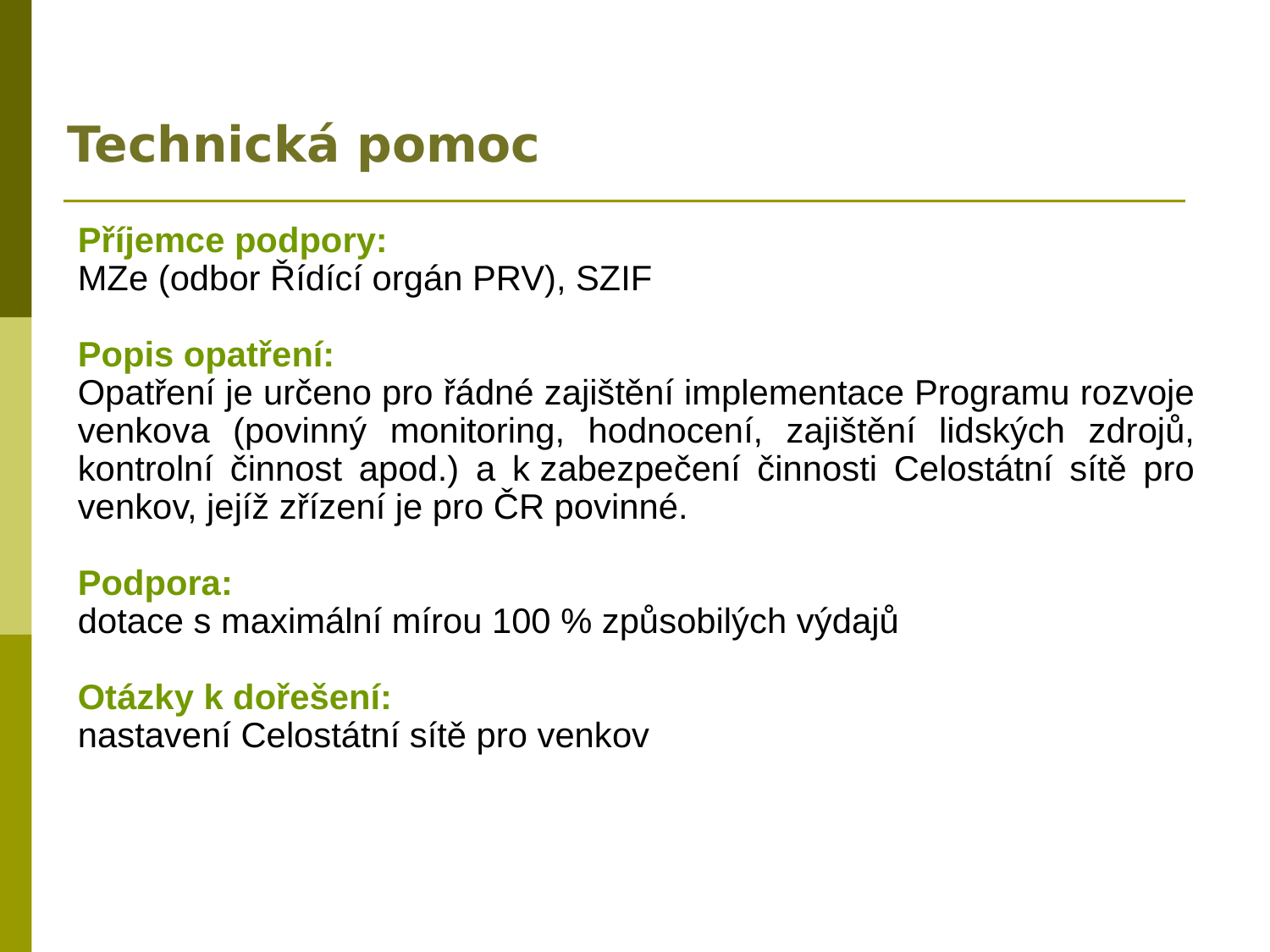

# Technická pomoc
Příjemce podpory:
MZe (odbor Řídící orgán PRV), SZIF

Popis opatření:
Opatření je určeno pro řádné zajištění implementace Programu rozvoje venkova (povinný monitoring, hodnocení, zajištění lidských zdrojů, kontrolní činnost apod.) a k zabezpečení činnosti Celostátní sítě pro venkov, jejíž zřízení je pro ČR povinné.

Podpora:
dotace s maximální mírou 100 % způsobilých výdajů

Otázky k dořešení:
nastavení Celostátní sítě pro venkov